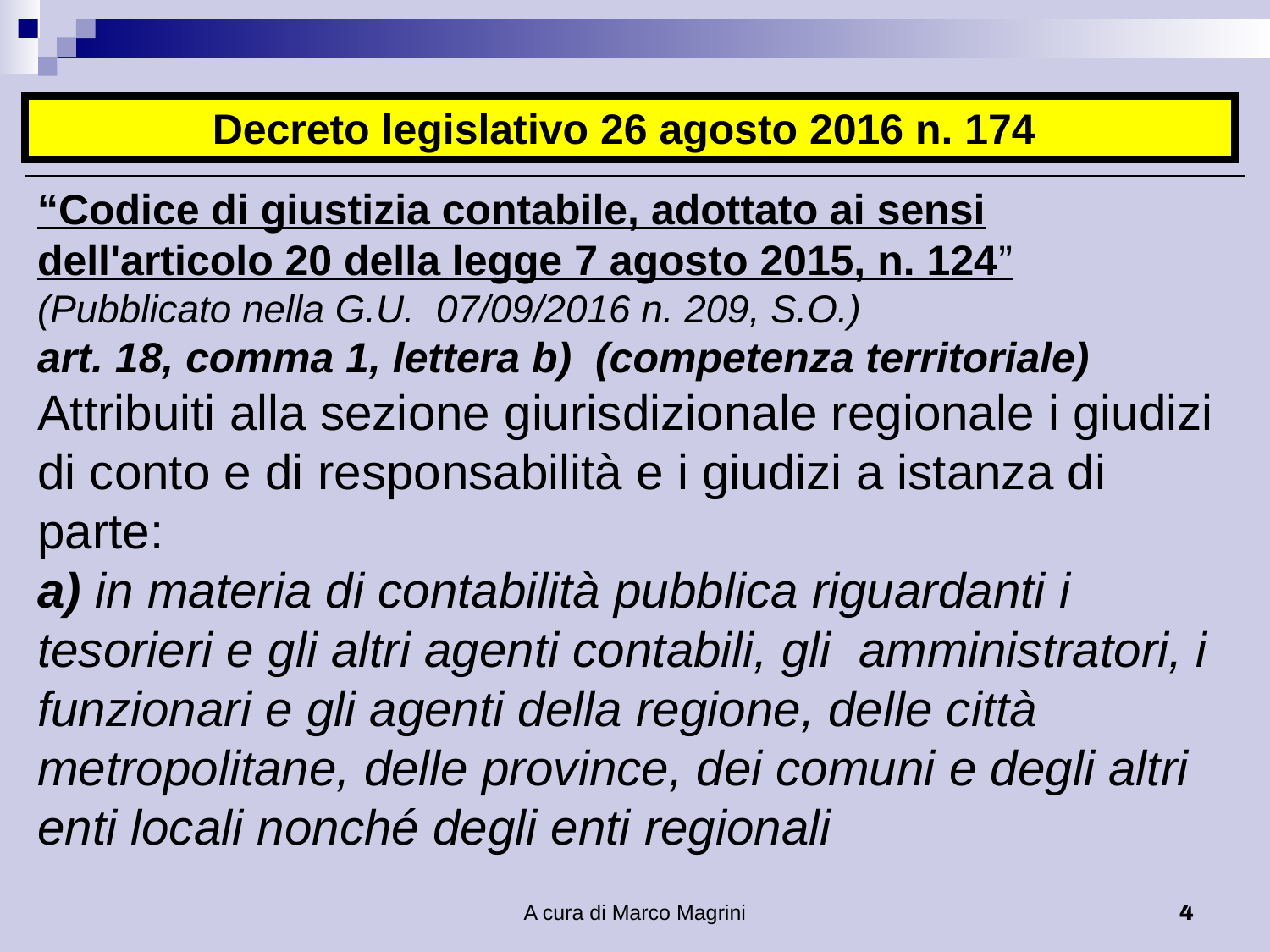

Decreto legislativo 26 agosto 2016 n. 174
“Codice di giustizia contabile, adottato ai sensi dell'articolo 20 della legge 7 agosto 2015, n. 124”
(Pubblicato nella G.U.  07/09/2016 n. 209, S.O.)
art. 18, comma 1, lettera b)  (competenza territoriale)
Attribuiti alla sezione giurisdizionale regionale i giudizi di conto e di responsabilità e i giudizi a istanza di parte:
a) in materia di contabilità pubblica riguardanti i tesorieri e gli altri agenti contabili, gli  amministratori, i funzionari e gli agenti della regione, delle città metropolitane, delle province, dei comuni e degli altri enti locali nonché degli enti regionali

A cura di Marco Magrini
4